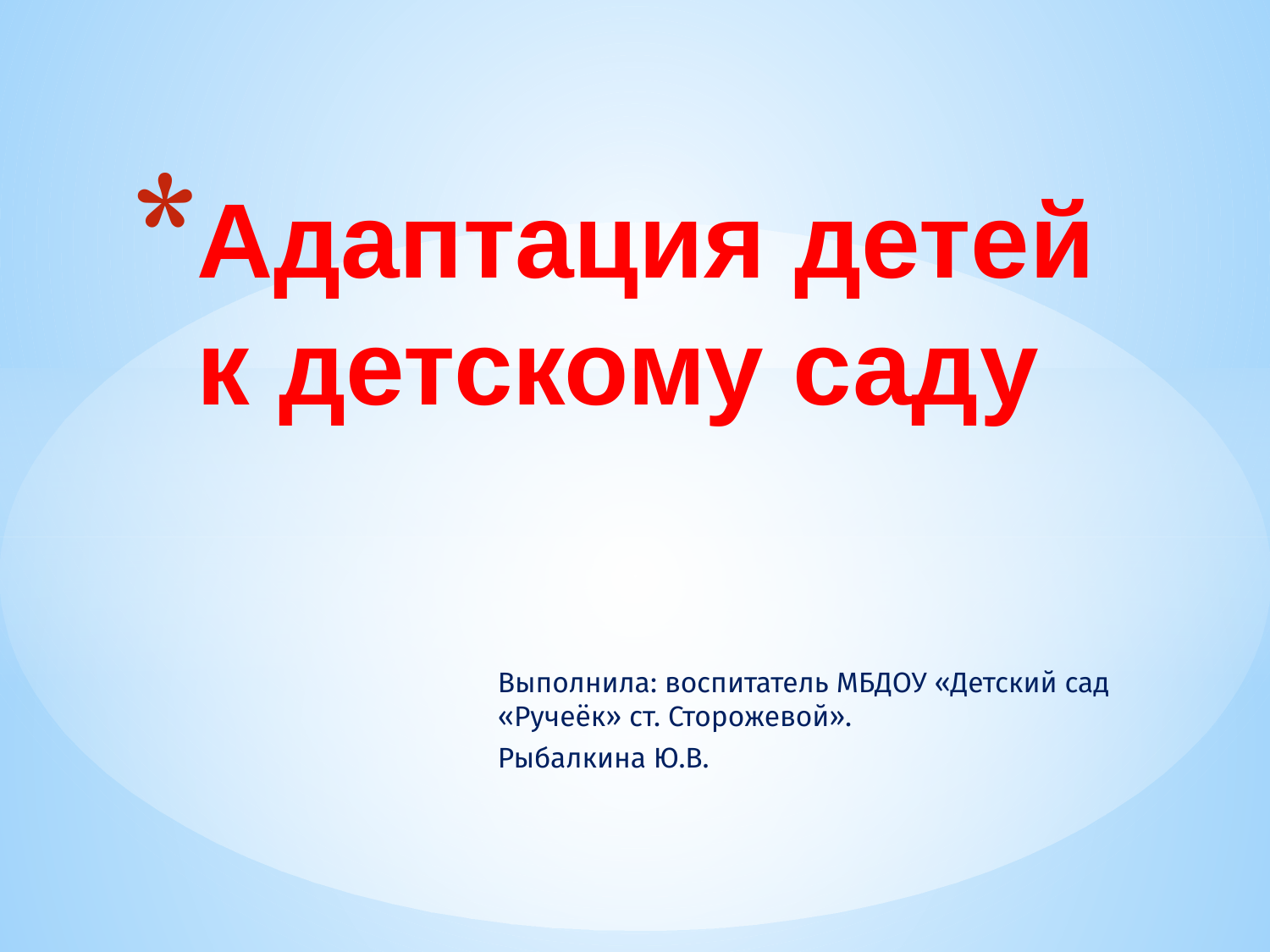

# Адаптация детей к детскому саду

Выполнила: воспитатель МБДОУ «Детский сад «Ручеёк» ст. Сторожевой».
Рыбалкина Ю.В.